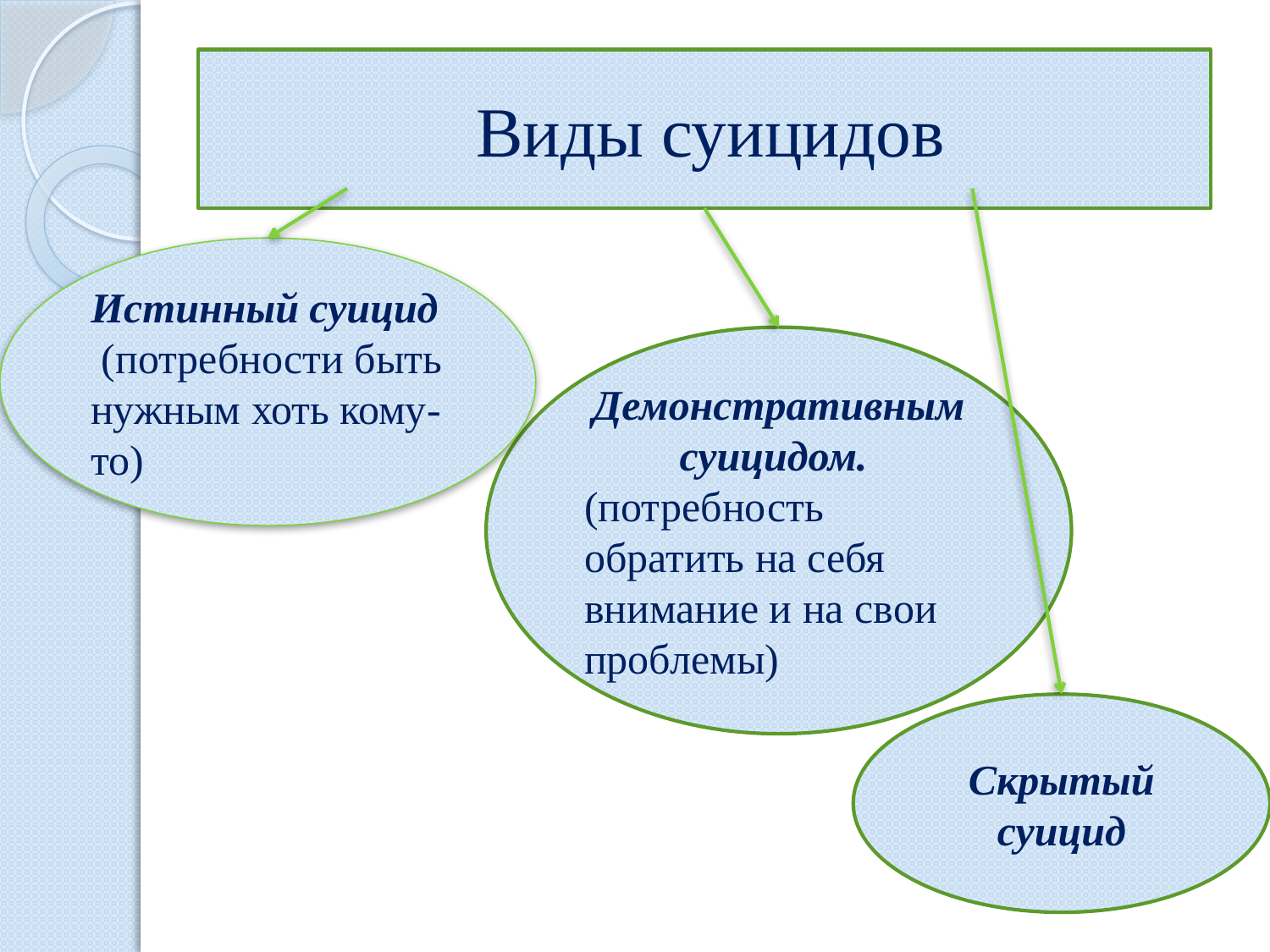

Виды суицидов
#
Истинный суицид
 (потребности быть нужным хоть кому-то)
Демонстративным суицидом.
(потребность обратить на себя внимание и на свои проблемы)
Скрытый суицид